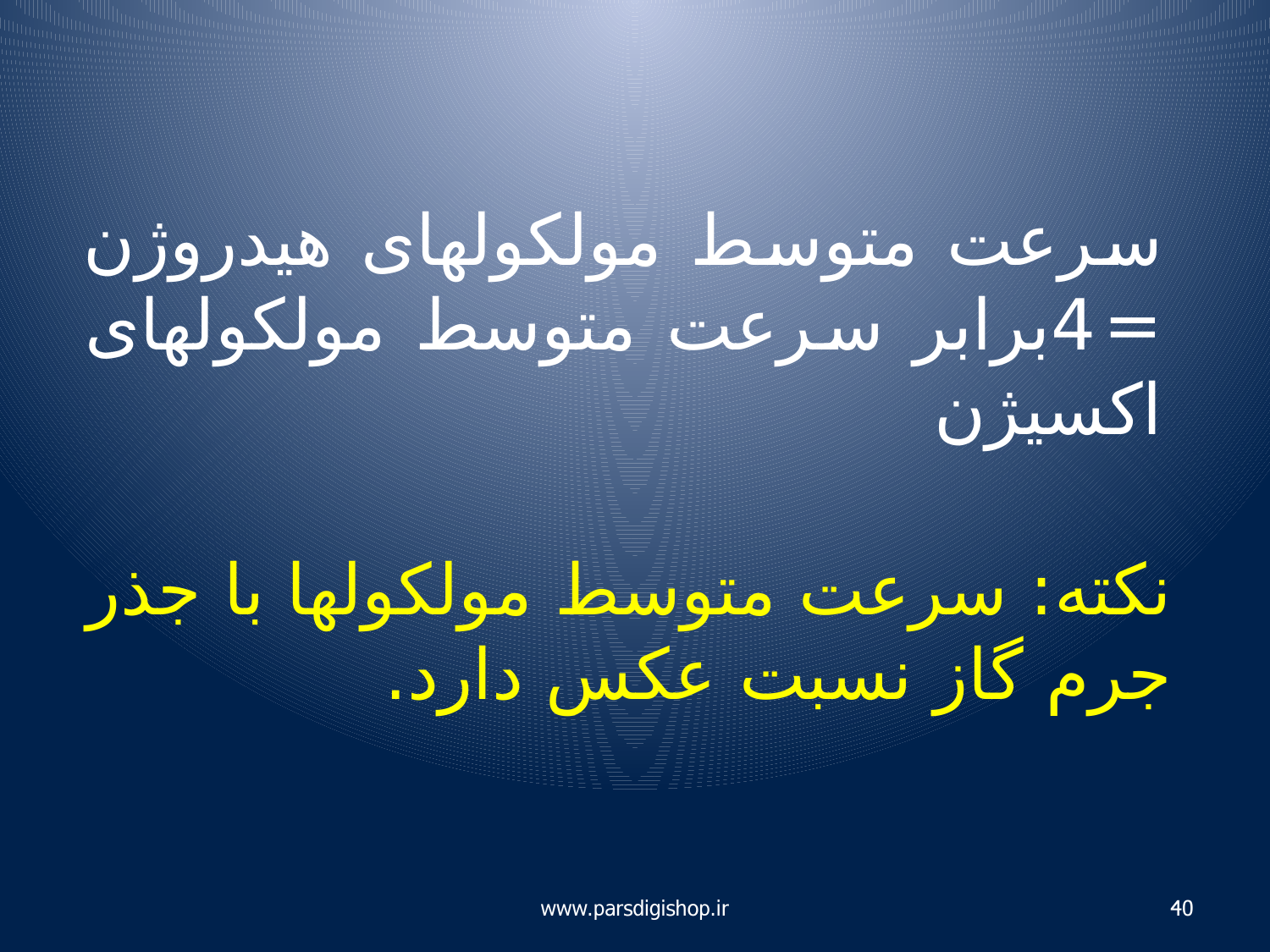

سرعت متوسط مولکولهای هیدروژن =4برابر سرعت متوسط مولکولهای اکسیژن
نکته: سرعت متوسط مولکولها با جذر جرم گاز نسبت عکس دارد.
www.parsdigishop.ir
40